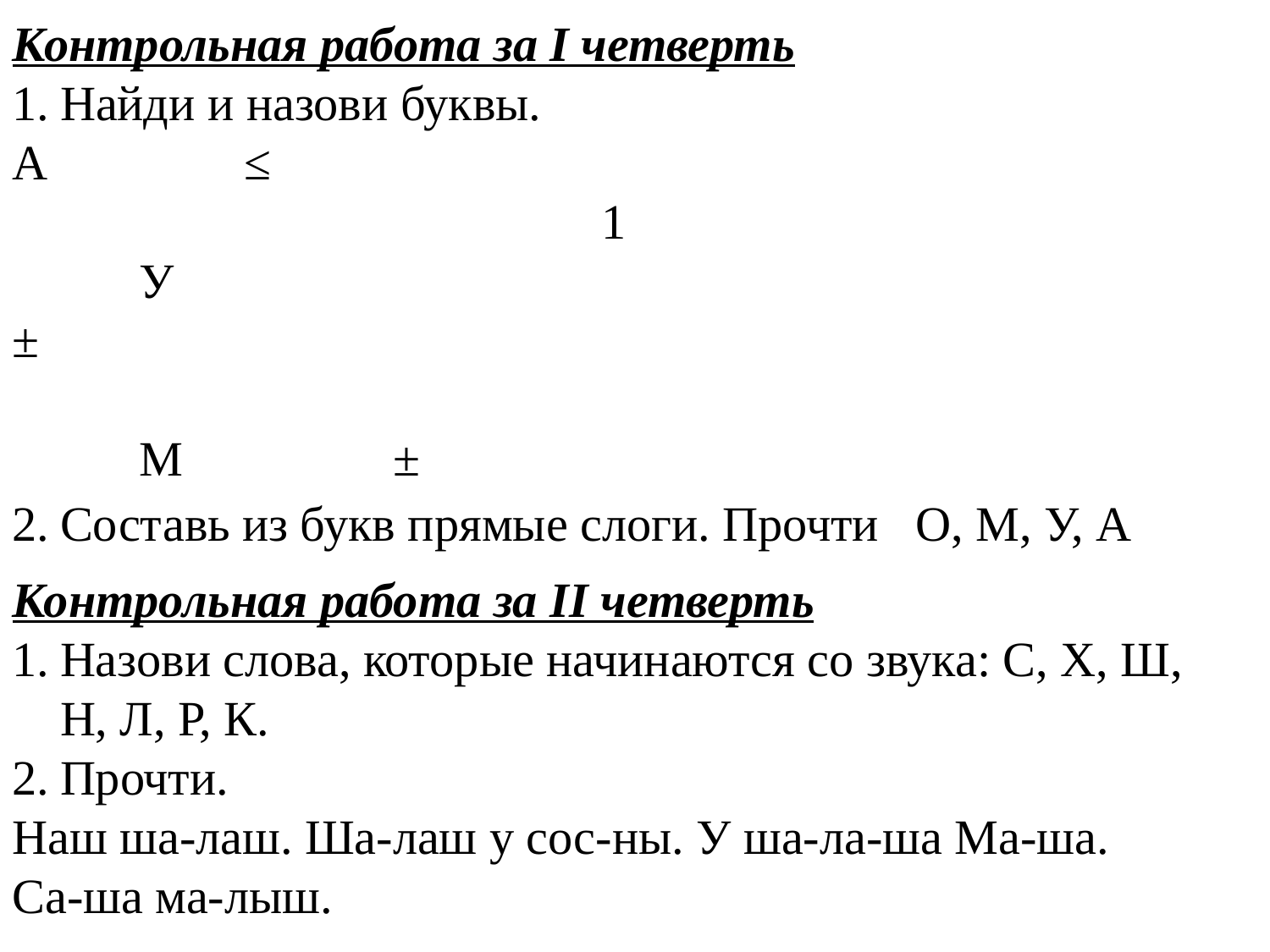

Контрольная работа за I четверть
Найди и назови буквы.
А                ≤
                                                1
	У
±

	М               	±
Составь из букв прямые слоги. Прочти   О, М, У, А

Контрольная работа за II четверть
Назови слова, которые начинаются со звука: С, Х, Ш, Н, Л, Р, К.
Прочти.
Наш ша-лаш. Ша-лаш у сос-ны. У ша-ла-ша Ма-ша.
Са-ша ма-лыш.